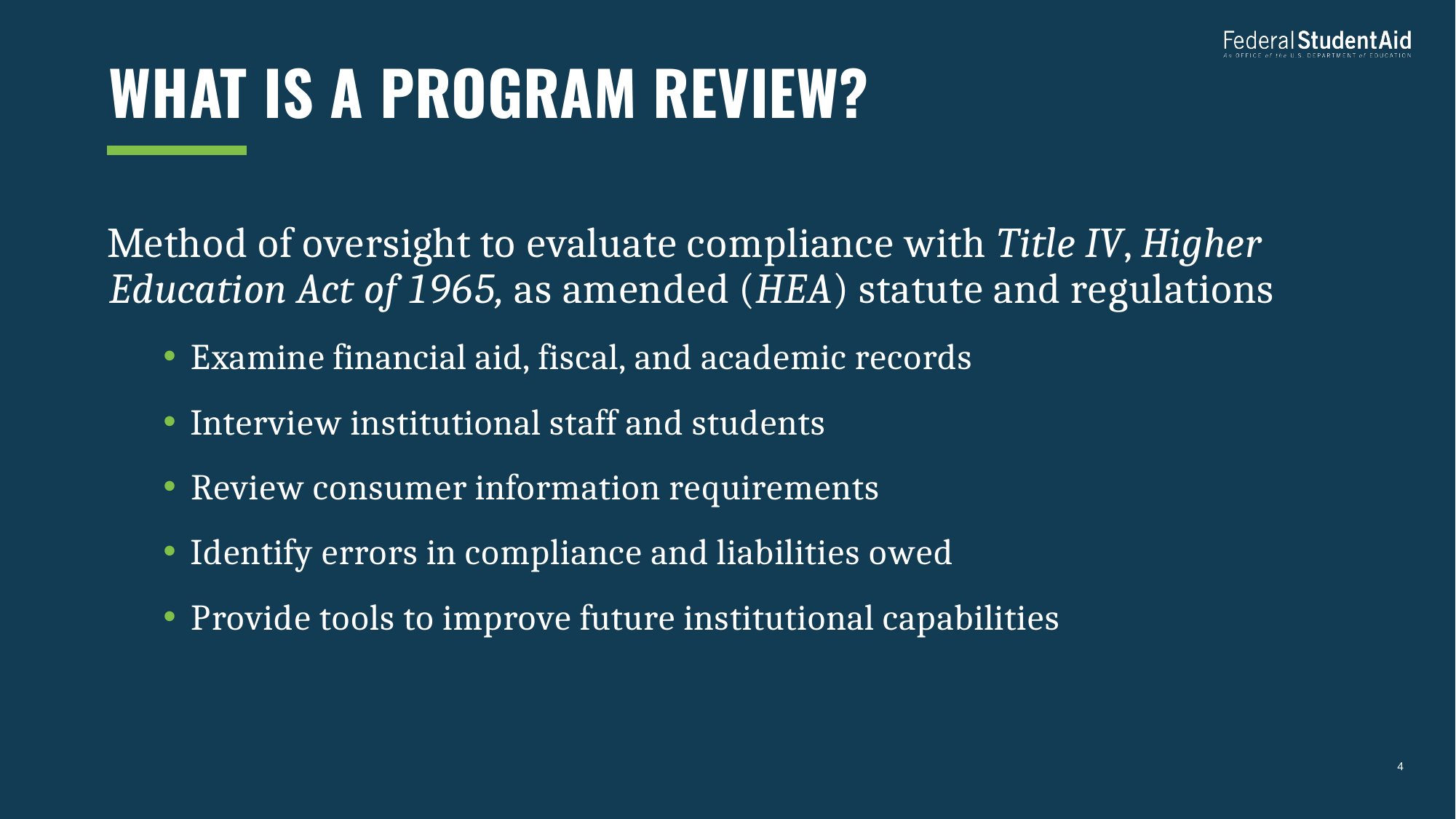

# What is a program review?
Method of oversight to evaluate compliance with Title IV, Higher Education Act of 1965, as amended (HEA) statute and regulations
Examine financial aid, fiscal, and academic records
Interview institutional staff and students
Review consumer information requirements
Identify errors in compliance and liabilities owed
Provide tools to improve future institutional capabilities
4